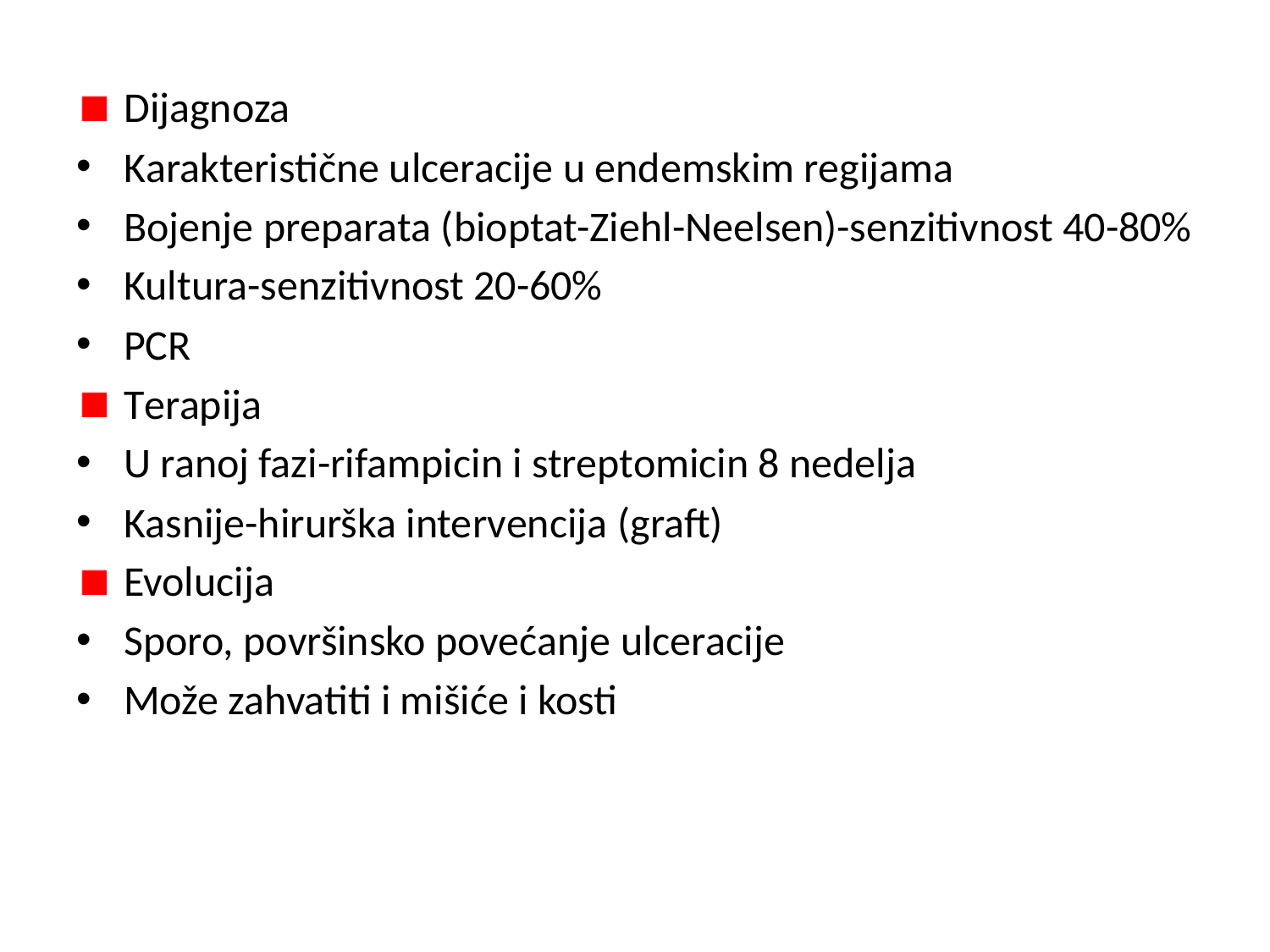

Dijagnoza
Karakteristične ulceracije u endemskim regijama
Bojenje preparata (bioptat-Ziehl-Neelsen)-senzitivnost 40-80%
Kultura-senzitivnost 20-60%
PCR
Terapija
U ranoj fazi-rifampicin i streptomicin 8 nedelja
Kasnije-hirurška intervencija (graft)
Evolucija
Sporo, površinsko povećanje ulceracije
Može zahvatiti i mišiće i kosti